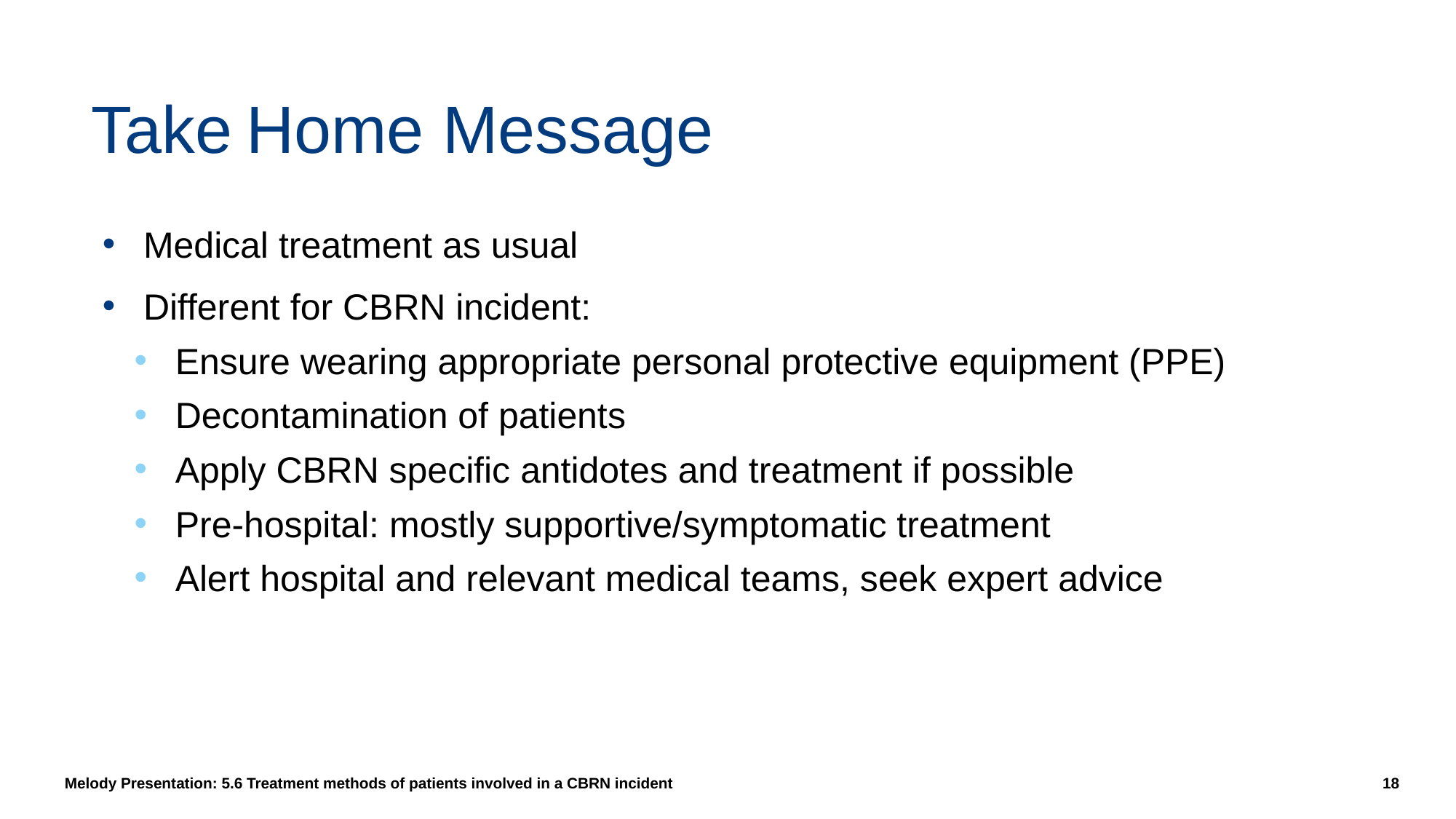

# Take Home Message
Medical treatment as usual
Different for CBRN incident:
Ensure wearing appropriate personal protective equipment (PPE)
Decontamination of patients
Apply CBRN specific antidotes and treatment if possible
Pre-hospital: mostly supportive/symptomatic treatment
Alert hospital and relevant medical teams, seek expert advice
Melody Presentation: 5.6 Treatment methods of patients involved in a CBRN incident
18